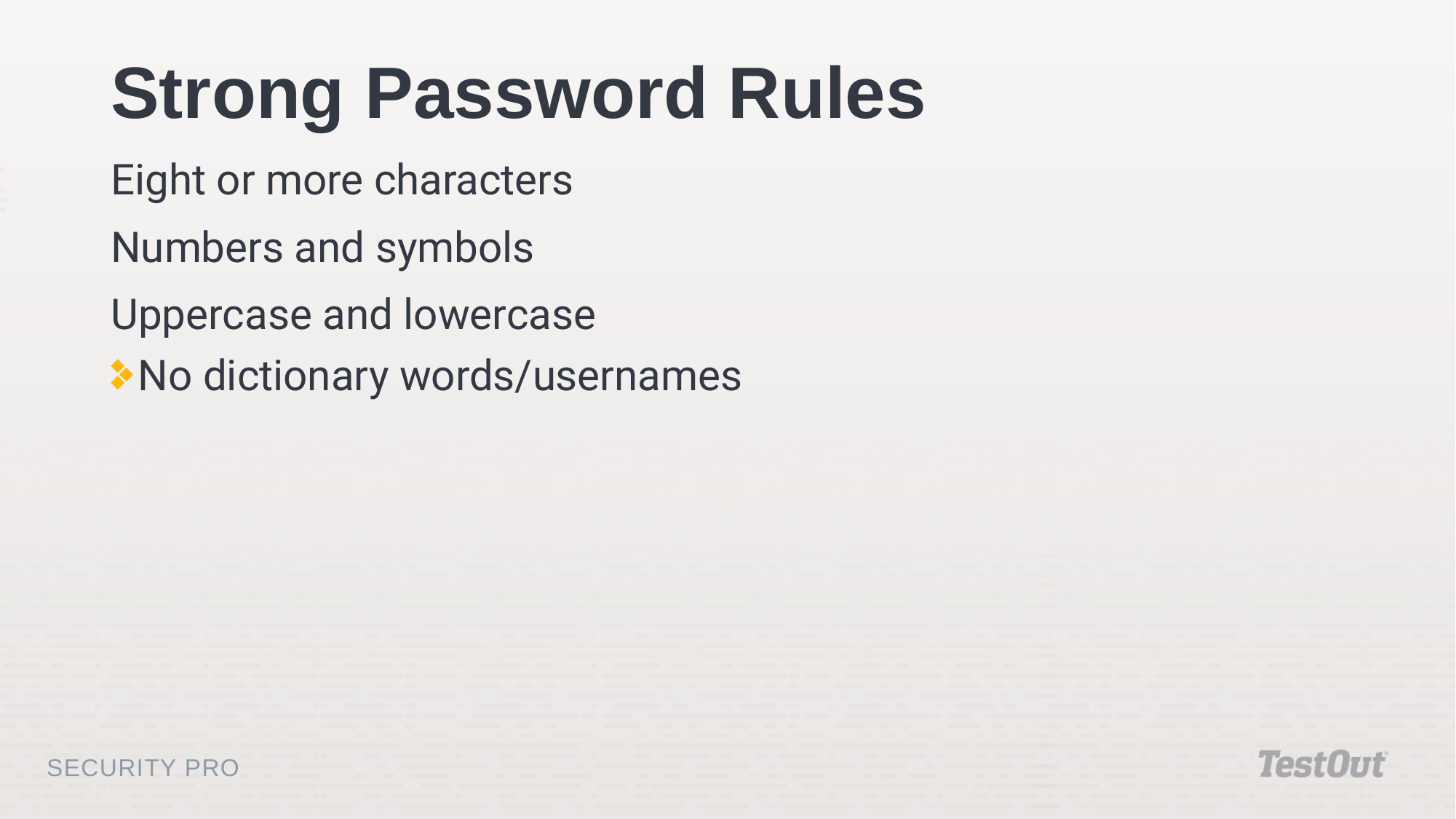

# Strong Password Rules
Eight or more characters
Numbers and symbols
Uppercase and lowercase
No dictionary words/usernames
Security Pro